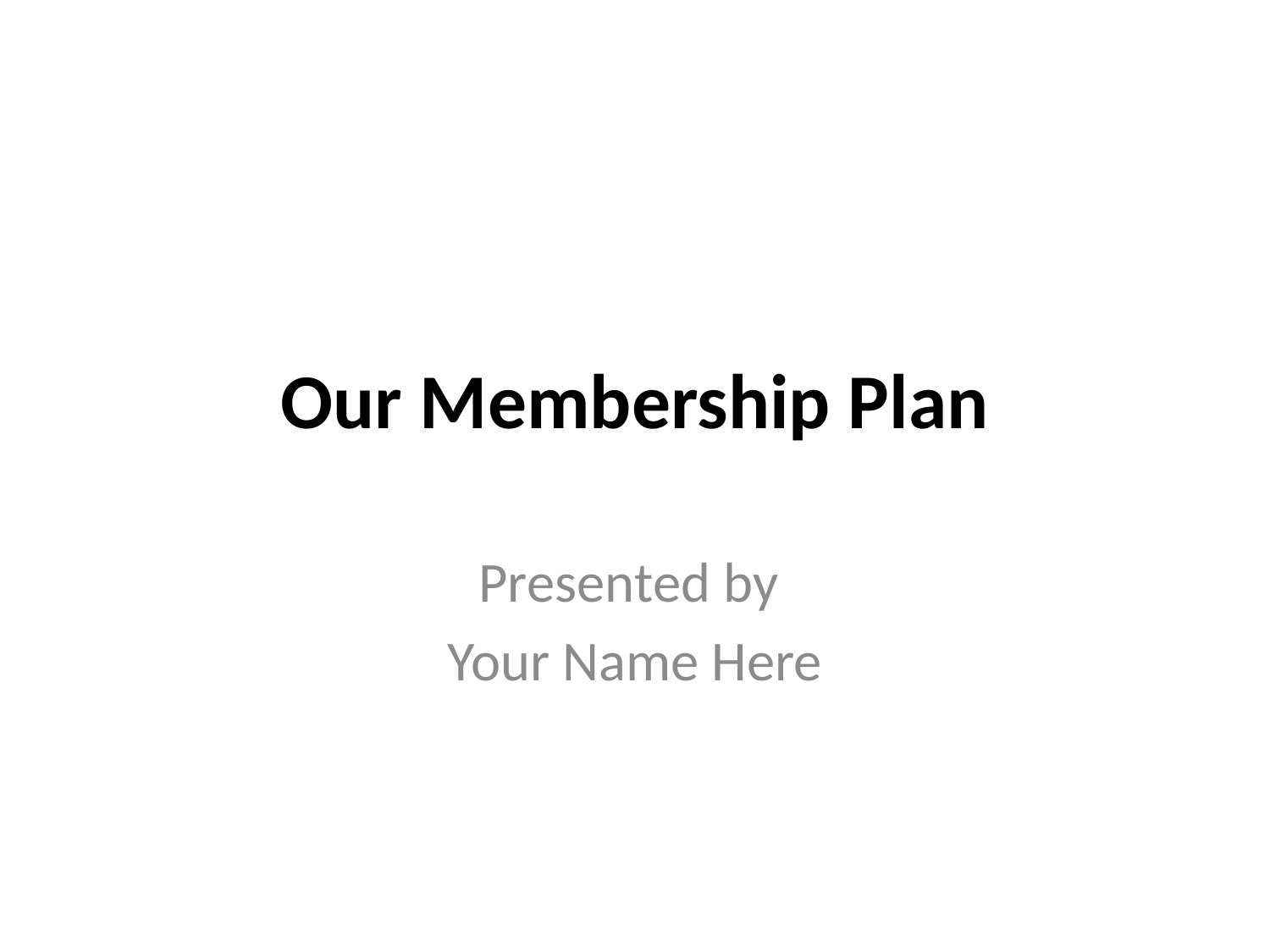

# Our Membership Plan
Presented by
Your Name Here